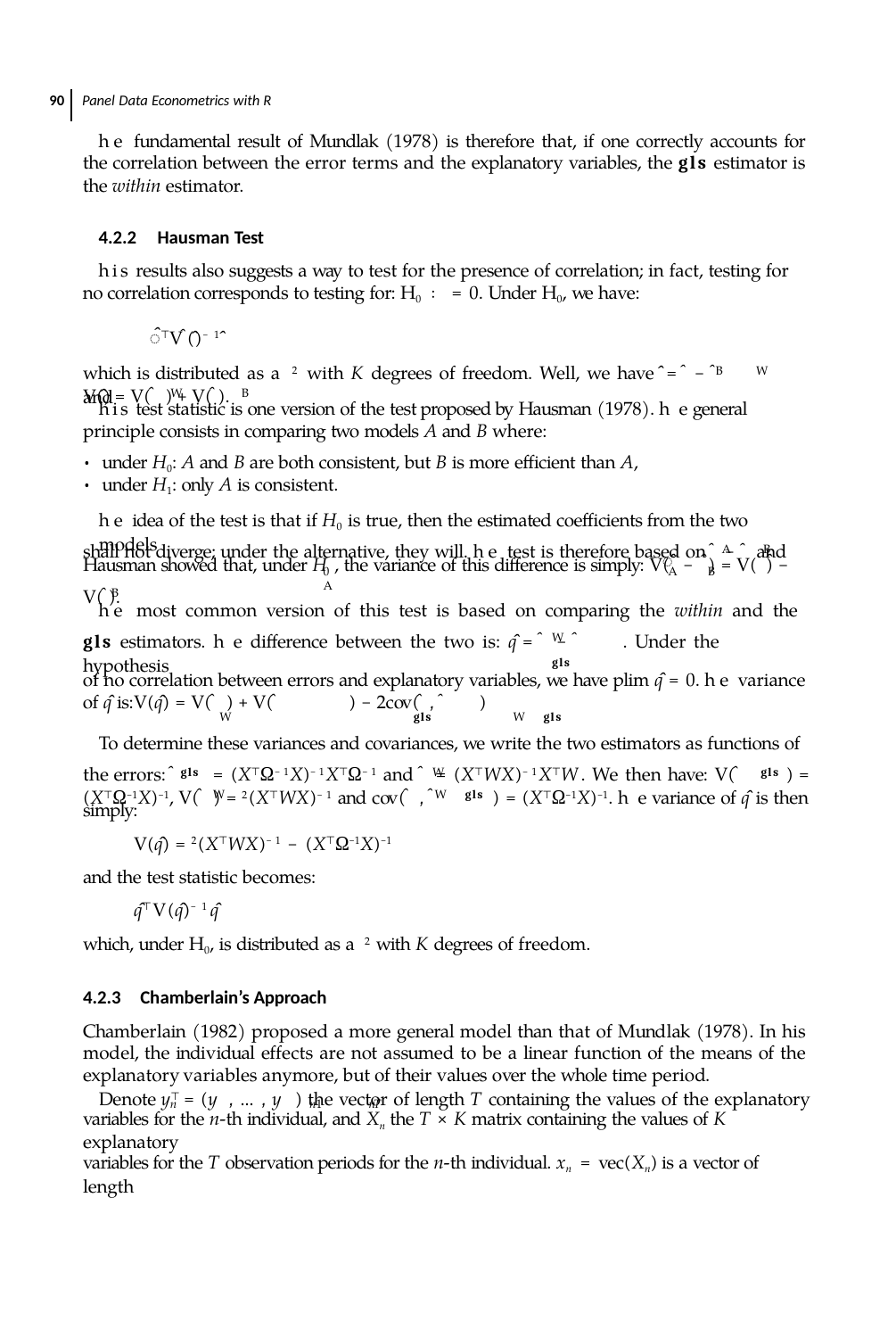

90  Panel Data Econometrics with R

he fundamental result of Mundlak (1978) is therefore that, if one correctly accounts for the correlation between the error terms and the explanatory variables, the gls estimator is the within estimator.

4.2.2  Hausman Test
his results also suggests a way to test for the presence of correlation; in fact, testing for no correlation corresponds to testing for: H0 ∶  = 0. Under H0, we have:
̂⊤V̂ (̂)−1̂

which is distributed as a  2 with K degrees of freedom. Well, we have ̂ = ̂ − ̂	and
B	W
V(̂) = V(̂ ) + V(̂ ).
W	B
his test statistic is one version of the test proposed by Hausman (1978). he general principle consists in comparing two models A and B where:
under H0: A and B are both consistent, but B is more eﬃcient than A,
under H1: only A is consistent.
he idea of the test is that if H0 is true, then the estimated coeﬃcients from the two models
shall not diverge; under the alternative, they will. he test is therefore based on ̂ − ̂ and
A	B
̂	̂	̂
Hausman showed that, under H , the variance of this difference is simply: V( −  ) = V( ) −
0	A	B	A
V(̂ ).
B
he most common version of this test is based on comparing the within and the
gls estimators. he difference between the two is: q̂ = ̂ − ̂	. Under the hypothesis
W	gls
of no correlation between errors and explanatory variables, we have plim q̂ = 0. he variance
of q̂ is:
V(q̂) = V(̂ ) + V(̂	) − 2cov(̂ , ̂	)
W	gls	W  gls
To determine these variances and covariances, we write the two estimators as functions of
the errors: ̂	= (X⊤Ω−1X)−1X⊤Ω−1 and ̂  = (X⊤WX)−1X⊤W. We then have: V(̂	) =
gls	W	gls
(X⊤Ω−1X)−1, V(̂ ) = 2(X⊤WX)−1 and cov(̂ , ̂	) = (X⊤Ω−1X)−1. he variance of q̂ is then
W
W  gls
simply:
V(q̂) = 2(X⊤WX)−1 − (X⊤Ω−1X)−1

and the test statistic becomes:
q̂⊤V(q̂)−1q̂
which, under H0, is distributed as a  2 with K degrees of freedom.

4.2.3  Chamberlain’s Approach
Chamberlain (1982) proposed a more general model than that of Mundlak (1978). In his model, the individual effects are not assumed to be a linear function of the means of the explanatory variables anymore, but of their values over the whole time period.
Denote y⊤ = (y , … , y ) the vector of length T containing the values of the explanatory
n	n1	nT
variables for the n-th individual, and Xn the T × K matrix containing the values of K explanatory
variables for the T observation periods for the n-th individual. xn = vec(Xn) is a vector of length